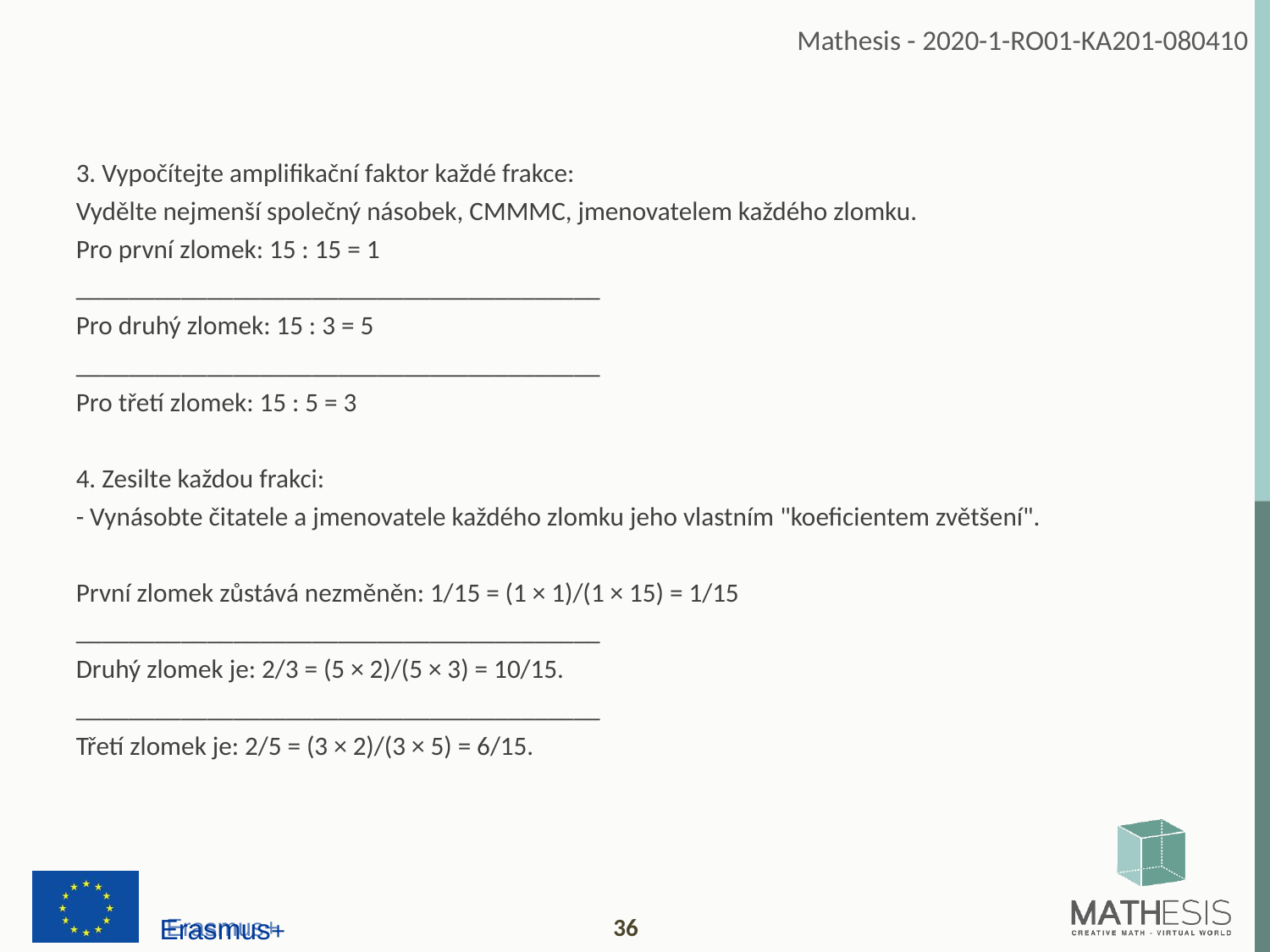

3. Vypočítejte amplifikační faktor každé frakce:
Vydělte nejmenší společný násobek, CMMMC, jmenovatelem každého zlomku.
Pro první zlomek: 15 : 15 = 1
________________________________________
Pro druhý zlomek: 15 : 3 = 5
________________________________________
Pro třetí zlomek: 15 : 5 = 3

4. Zesilte každou frakci:
- Vynásobte čitatele a jmenovatele každého zlomku jeho vlastním "koeficientem zvětšení".

První zlomek zůstává nezměněn: 1/15 = (1 × 1)/(1 × 15) = 1/15
________________________________________
Druhý zlomek je: 2/3 = (5 × 2)/(5 × 3) = 10/15.
________________________________________
Třetí zlomek je: 2/5 = (3 × 2)/(3 × 5) = 6/15.